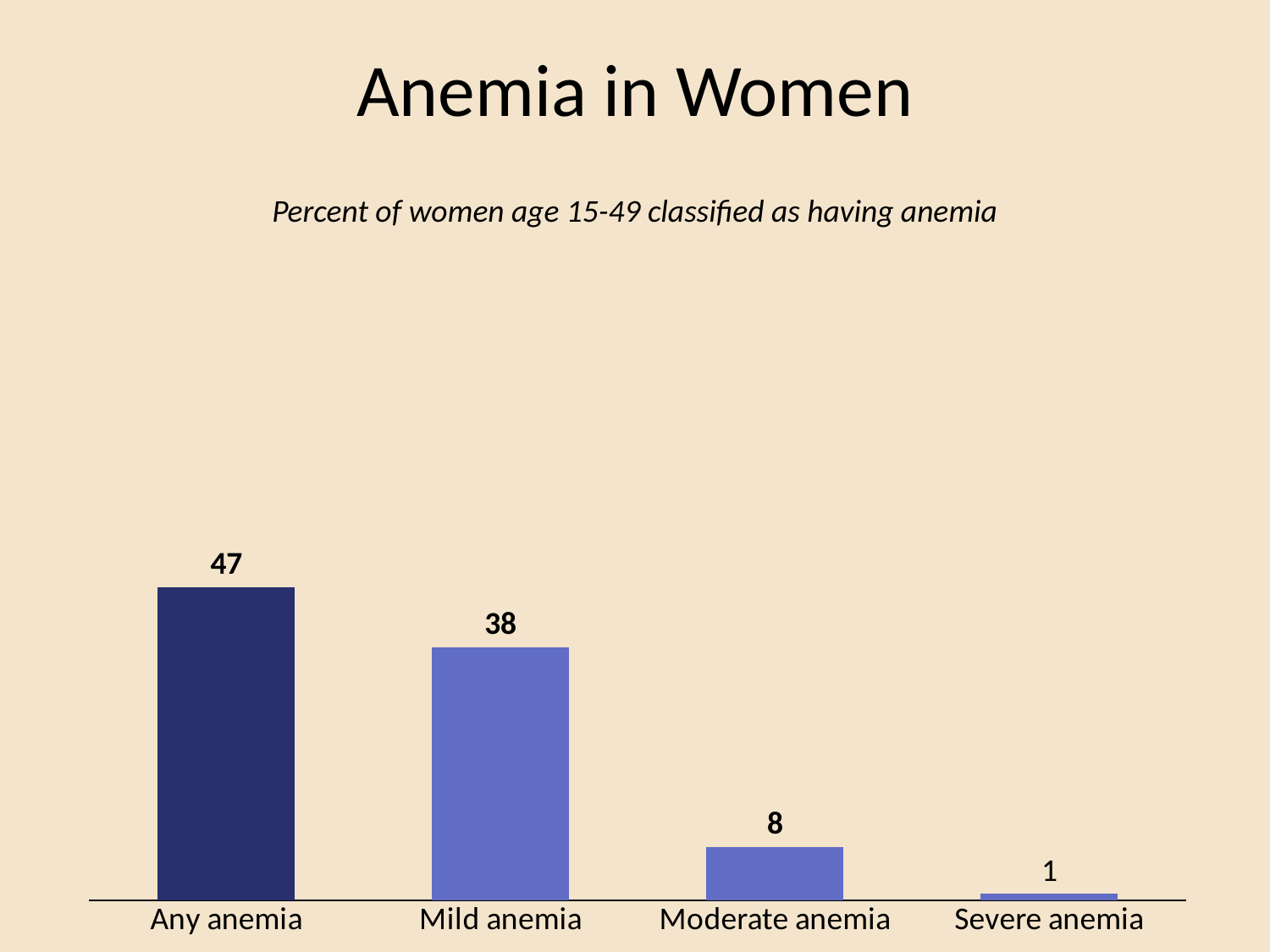

# Anemia in Women
Percent of women age 15-49 classified as having anemia

### Chart

| Category | Column1 |
|---|---|
| Any anemia | 47.0 |
| Mild anemia | 38.0 |
| Moderate anemia | 8.0 |
| Severe anemia | 1.0 |